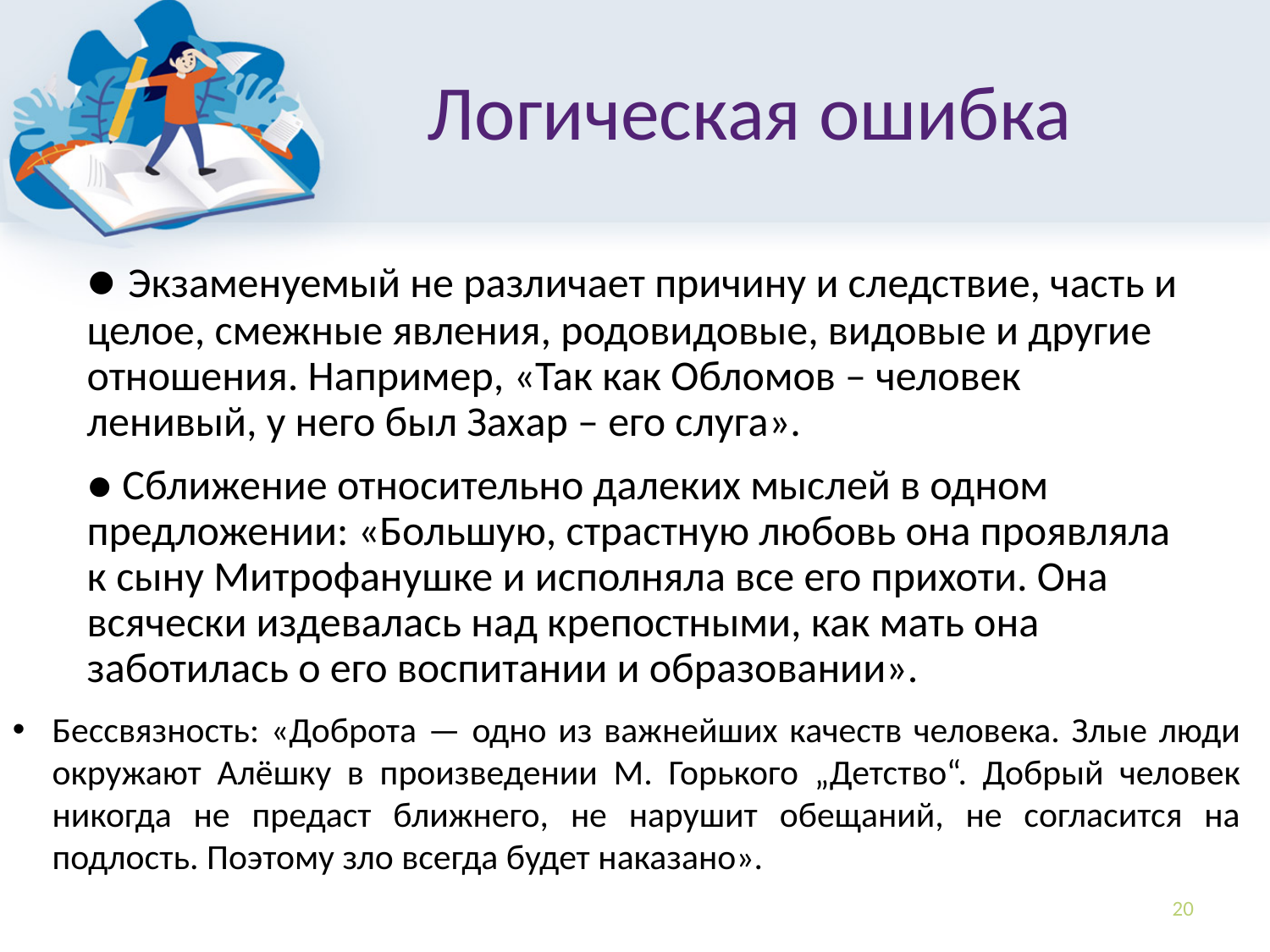

Логическая ошибка
● Экзаменуемый не различает причину и следствие, часть и целое, смежные явления, родовидовые, видовые и другие отношения. Например, «Так как Обломов – человек ленивый, у него был Захар – его слуга».
● Сближение относительно далеких мыслей в одном предложении: «Большую, страстную любовь она проявляла к сыну Митрофанушке и исполняла все его прихоти. Она всячески издевалась над крепостными, как мать она заботилась о его воспитании и образовании».
Бессвязность: «Доброта — одно из важнейших качеств человека. Злые люди окружают Алёшку в произведении М. Горького „Детство“. Добрый человек никогда не предаст ближнего, не нарушит обещаний, не согласится на подлость. Поэтому зло всегда будет наказано».
20